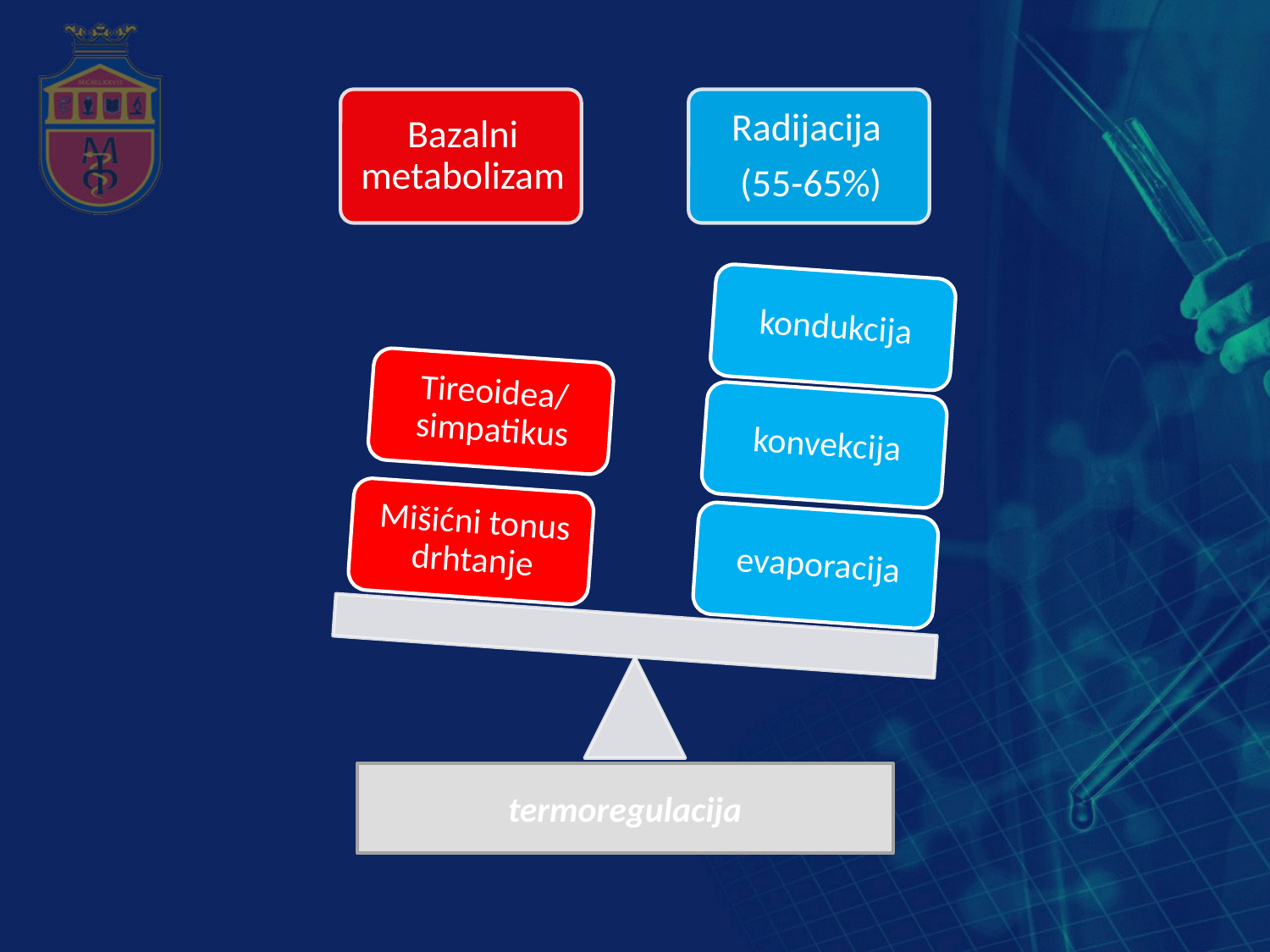

Bazalni metabolizam
Radijacija
(55-65%)
evaporacija
konvekcija
kondukcija
Mišićni tonus drhtanje
Tireoidea/ simpatikus
termoregulacija